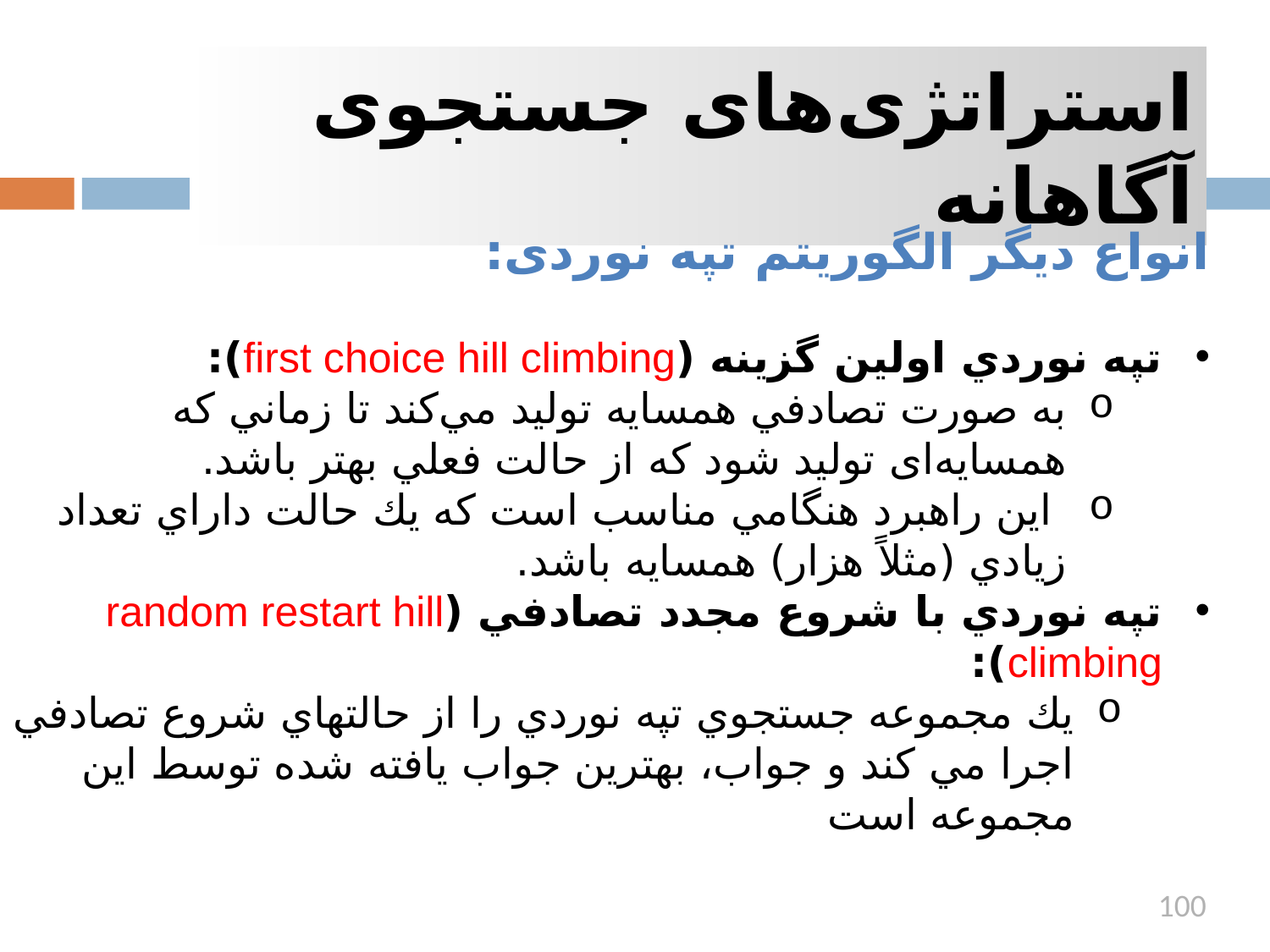

استراتژی‌های جستجوی آگاهانه
انواع دیگر الگوریتم تپه نوردی:

تپه نوردي اولين گزينه (first choice hill climbing):
به صورت تصادفي همسایه توليد مي‌كند تا زماني كه همسایه‌ای توليد شود كه از حالت فعلي بهتر باشد.
 اين راهبرد هنگامي مناسب است كه يك حالت داراي تعداد زيادي (مثلاً هزار) همسایه باشد.
تپه نوردي با شروع مجدد تصادفي (random restart hill climbing):
يك مجموعه جستجوي تپه نوردي را از حالتهاي شروع تصادفي اجرا مي كند و جواب، بهترین جواب یافته شده توسط این مجموعه است
100